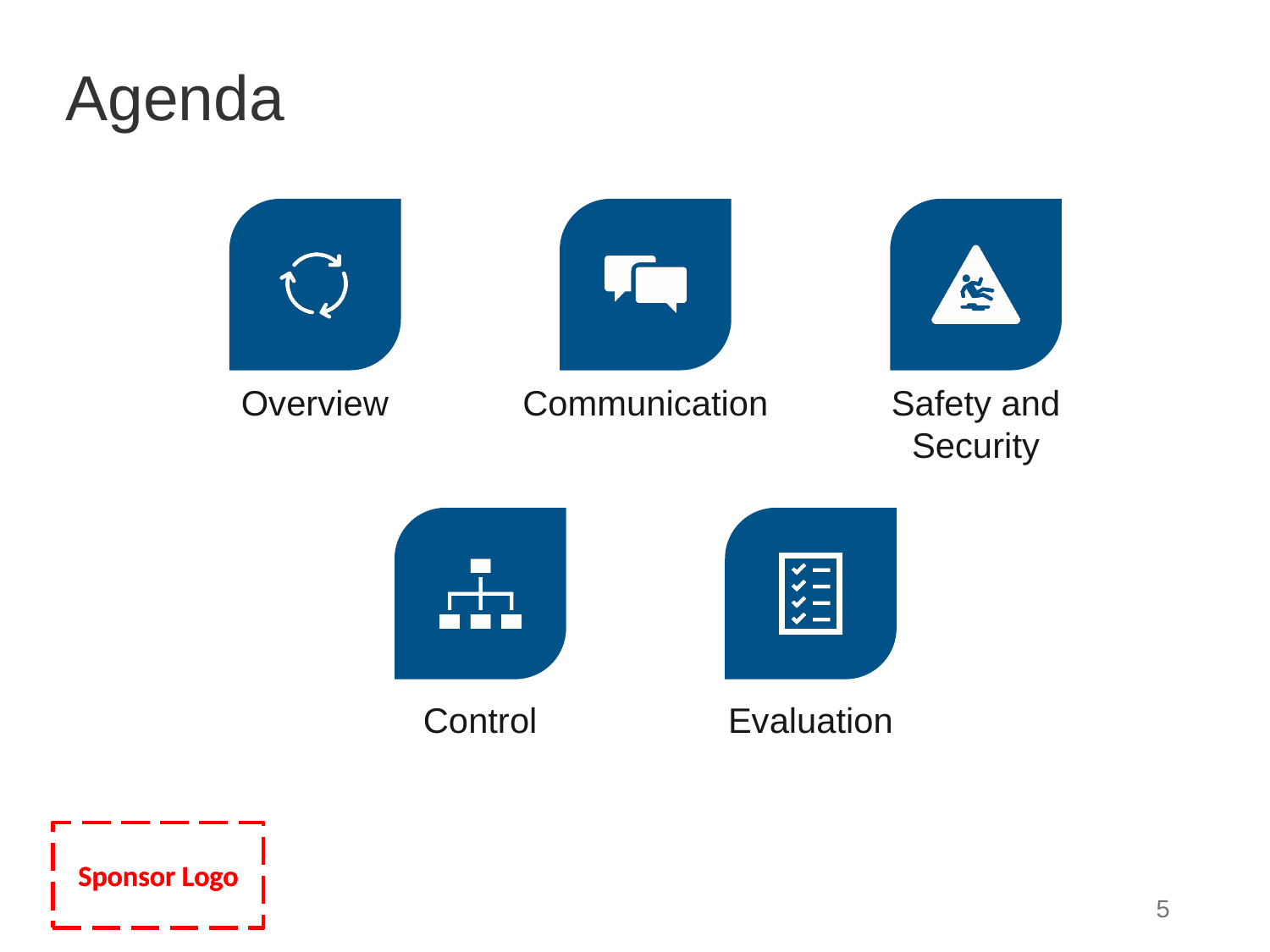

Agenda
Overview
Communication
Safety and Security
Control
Evaluation

Sponsor Logo
5